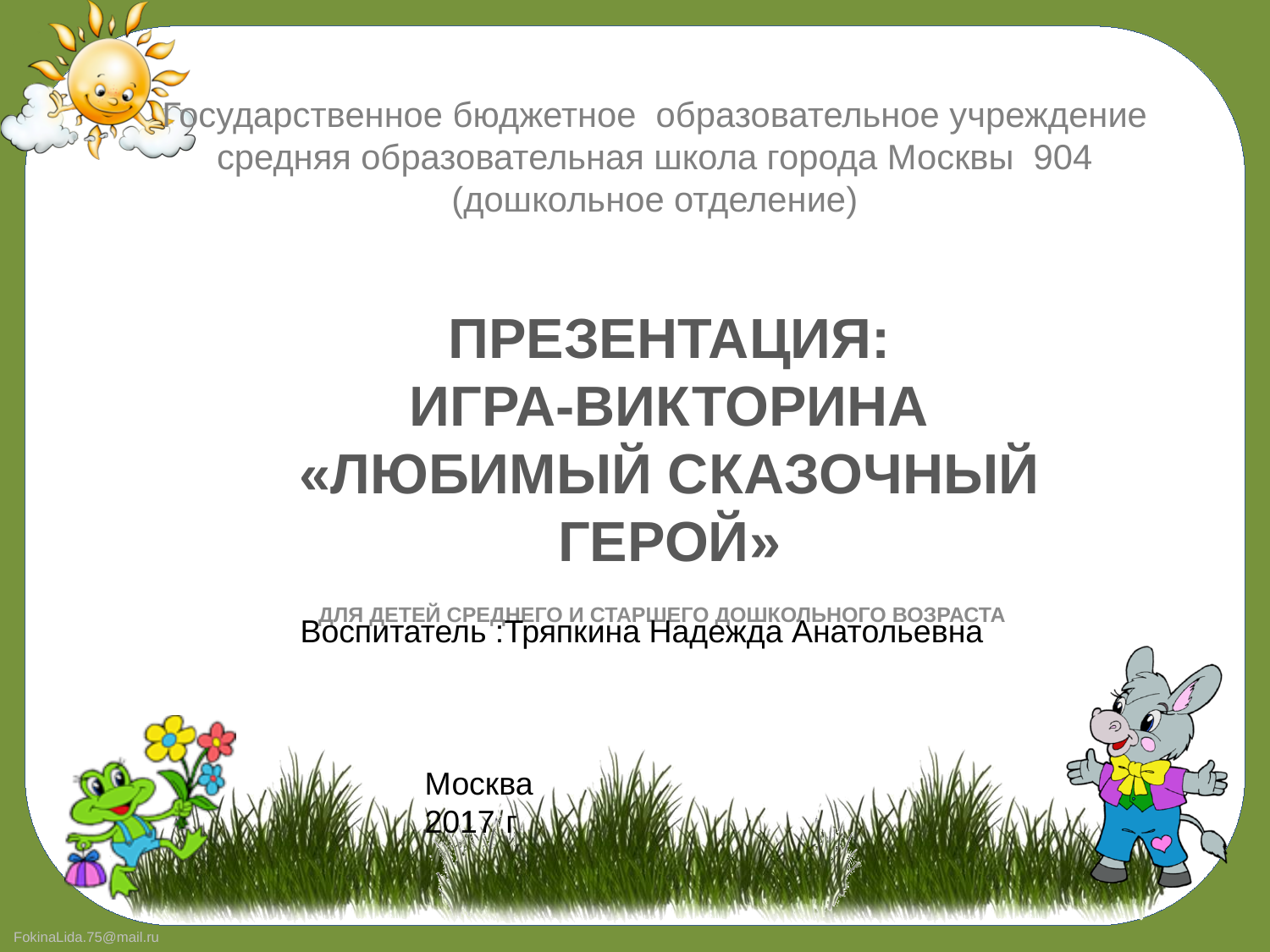

# Государственное бюджетное  образовательное учреждение средняя образовательная школа города Москвы  904 (дошкольное отделение)
Презентация:
игра-викторина
«любимый сказочный герой»
Для детей среднего и старшего дошкольного возраста
Воспитатель :Тряпкина Надежда Анатольевна

              Москва
              2017 г